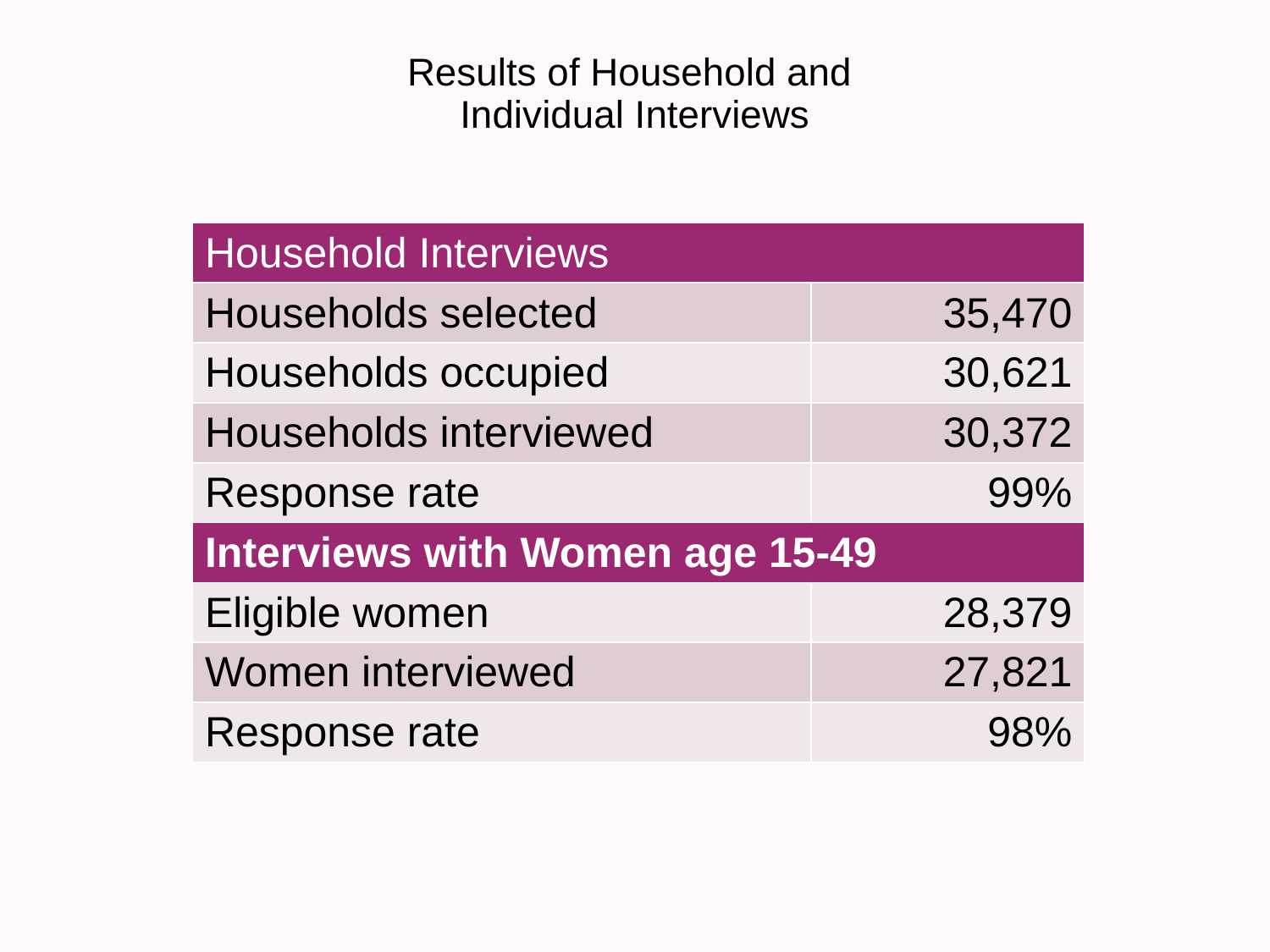

# Results of Household and Individual Interviews
| Household Interviews |  |
| --- | --- |
| Households selected | 35,470 |
| Households occupied | 30,621 |
| Households interviewed | 30,372 |
| Response rate | 99% |
| Interviews with Women age 15-49 |  |
| Eligible women | 28,379 |
| Women interviewed | 27,821 |
| Response rate | 98% |